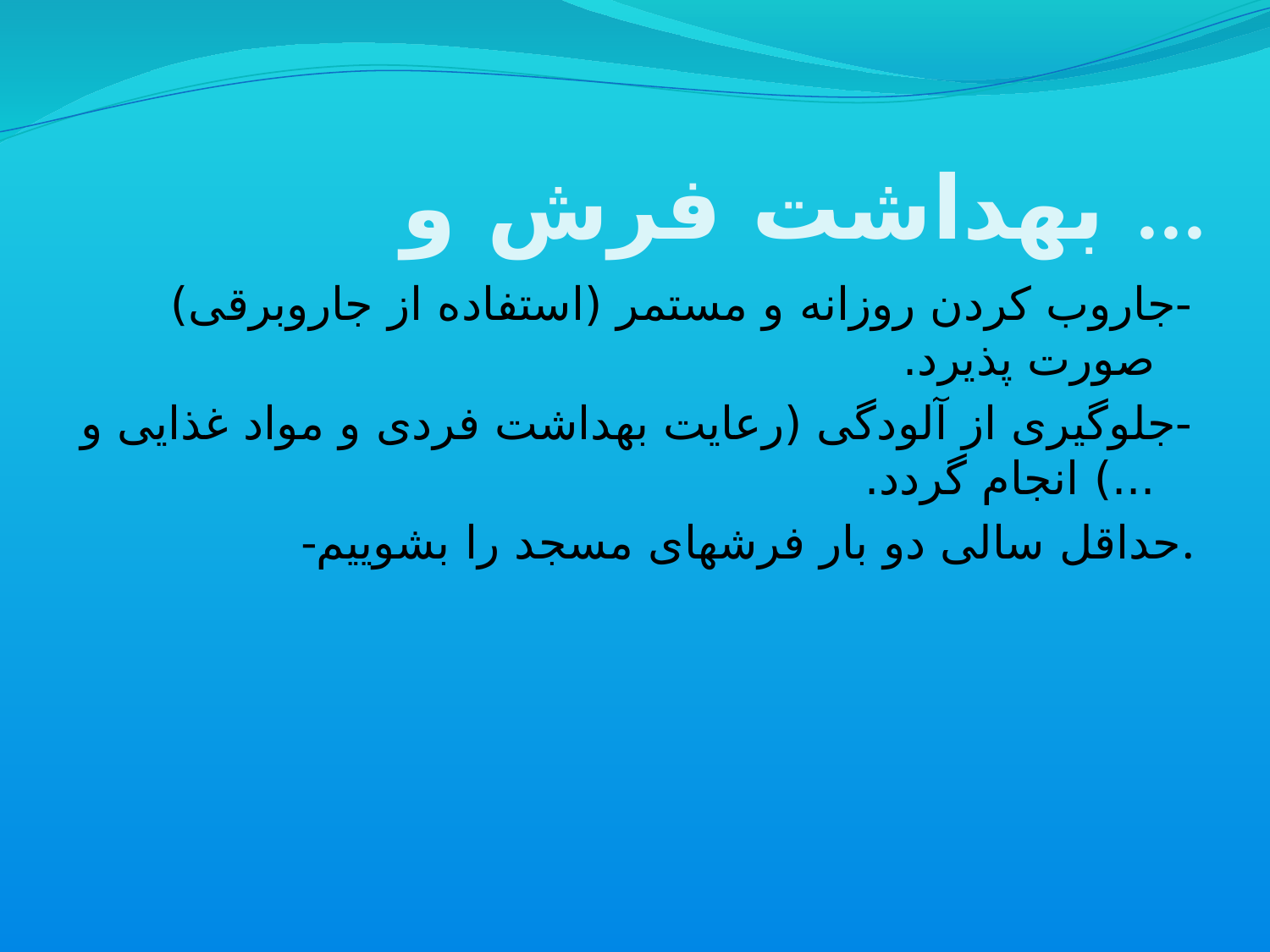

# بهداشت فرش و ...
-جاروب کردن روزانه و مستمر (استفاده از جاروبرقی) صورت پذیرد.
-جلوگیری از آلودگی (رعایت بهداشت فردی و مواد غذایی و ...) انجام گردد.
-حداقل سالی دو بار فرشهای مسجد را بشوییم.